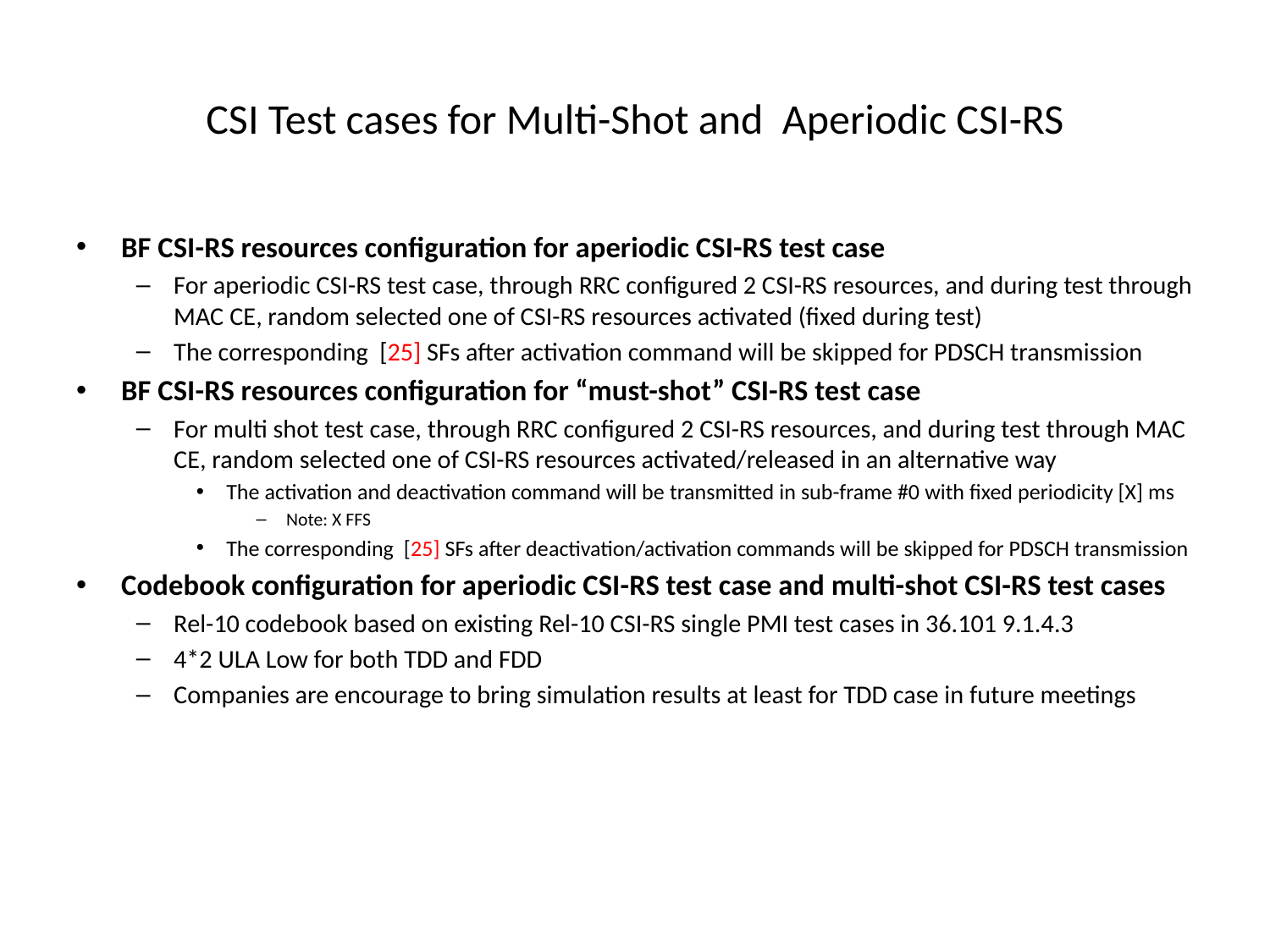

# CSI Test cases for Multi-Shot and  Aperiodic CSI-RS
BF CSI-RS resources configuration for aperiodic CSI-RS test case
For aperiodic CSI-RS test case, through RRC configured 2 CSI-RS resources, and during test through MAC CE, random selected one of CSI-RS resources activated (fixed during test)
The corresponding  [25] SFs after activation command will be skipped for PDSCH transmission
BF CSI-RS resources configuration for “must-shot” CSI-RS test case
For multi shot test case, through RRC configured 2 CSI-RS resources, and during test through MAC CE, random selected one of CSI-RS resources activated/released in an alternative way
The activation and deactivation command will be transmitted in sub-frame #0 with fixed periodicity [X] ms
Note: X FFS
The corresponding  [25] SFs after deactivation/activation commands will be skipped for PDSCH transmission
Codebook configuration for aperiodic CSI-RS test case and multi-shot CSI-RS test cases
Rel-10 codebook based on existing Rel-10 CSI-RS single PMI test cases in 36.101 9.1.4.3
4*2 ULA Low for both TDD and FDD
Companies are encourage to bring simulation results at least for TDD case in future meetings